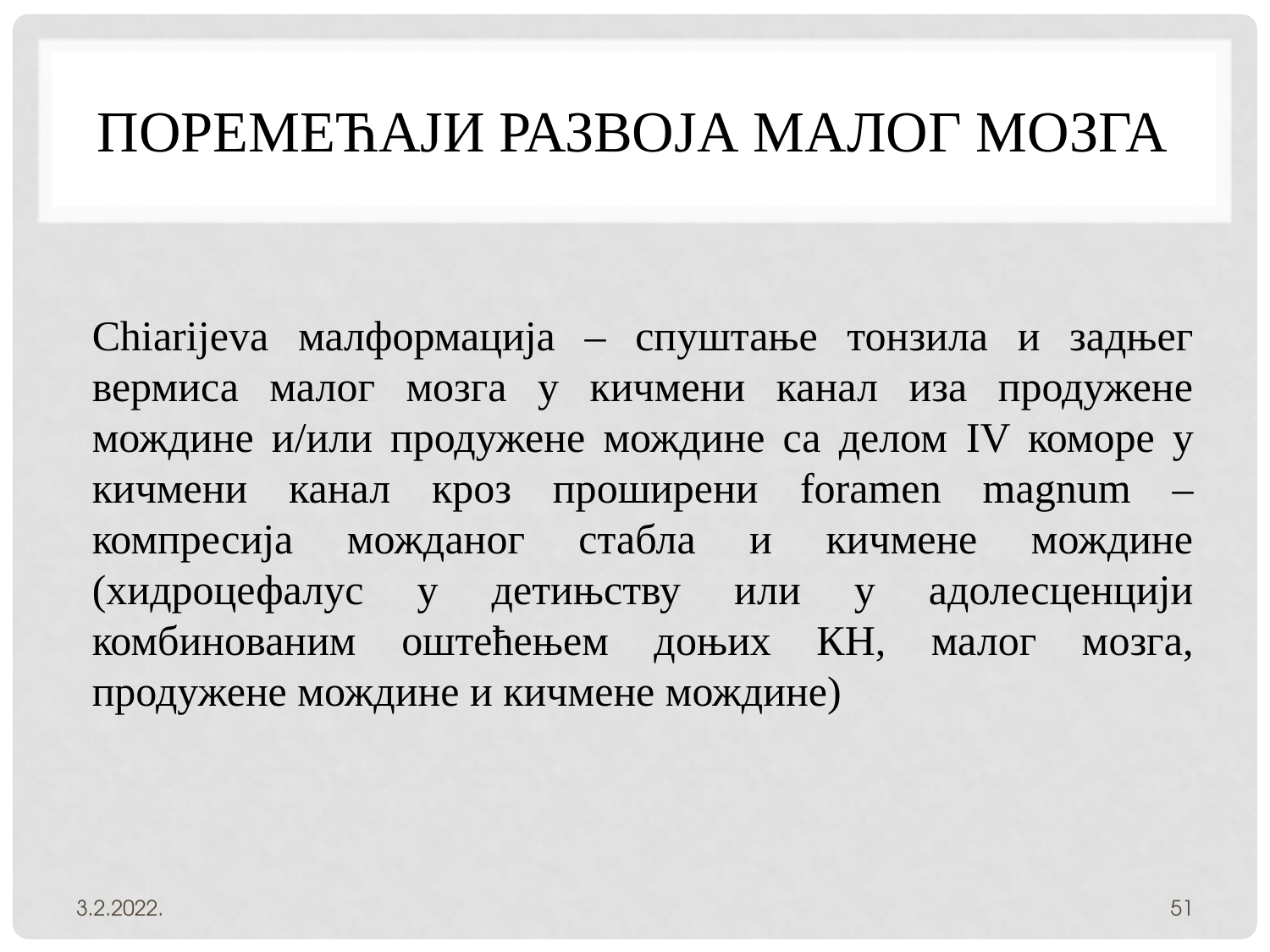

# Поремећаји развоја малог мозга

Chiarijeva малформација – спуштање тонзила и задњег вермиса малог мозга у кичмени канал иза продужене мождине и/или продужене мождине са делом IV коморе у кичмени канал кроз проширени foramen magnum – компресија можданог стабла и кичмене мождине (хидроцефалус у детињству или у адолесценцији комбинованим оштећењем доњих КН, малог мозга, продужене мождине и кичмене мождине)
3.2.2022.
51